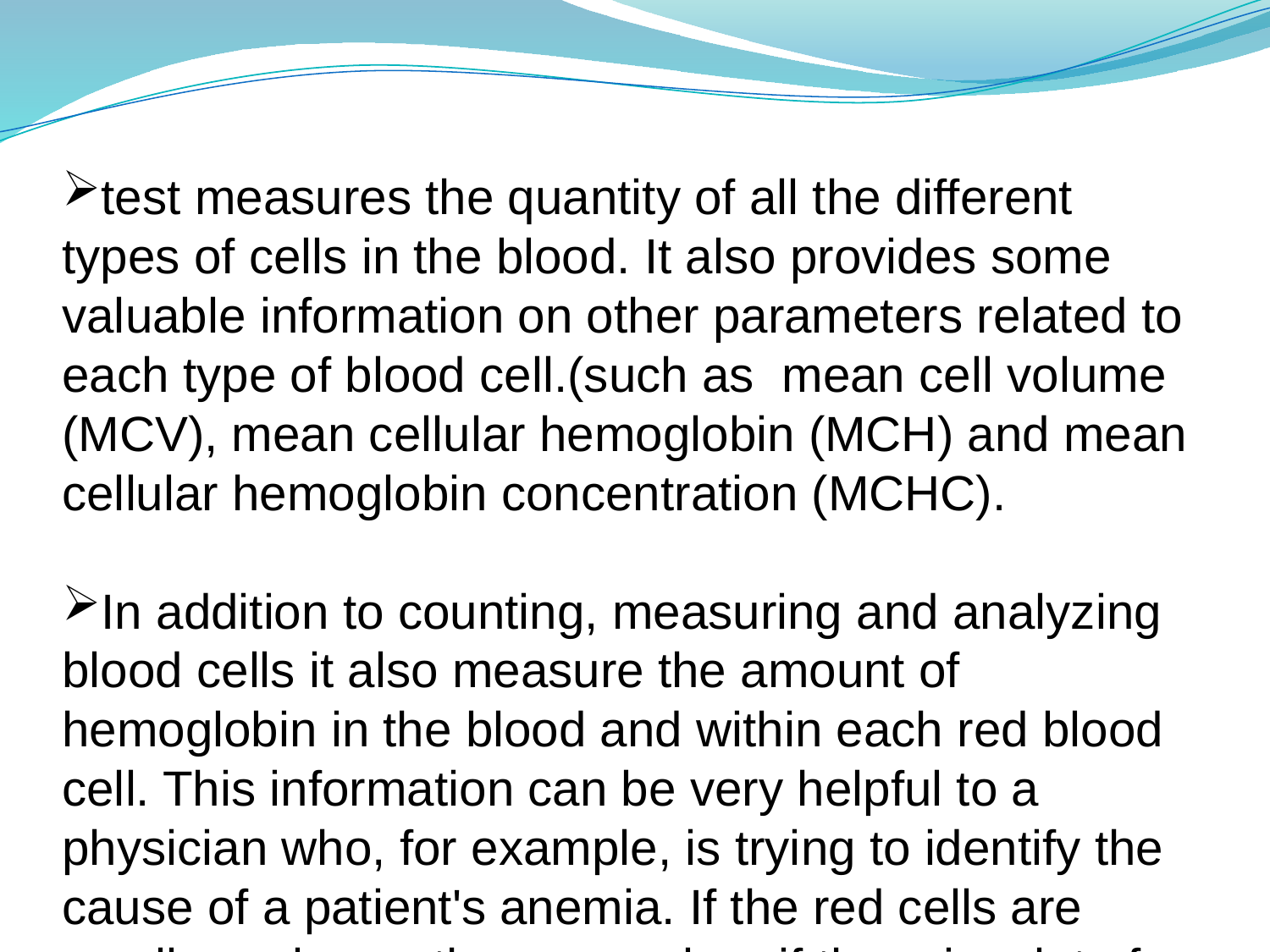

test measures the quantity of all the different types of cells in the blood. It also provides some valuable information on other parameters related to each type of blood cell.(such as  mean cell volume (MCV), mean cellular hemoglobin (MCH) and mean cellular hemoglobin concentration (MCHC).

In addition to counting, measuring and analyzing blood cells it also measure the amount of hemoglobin in the blood and within each red blood cell. This information can be very helpful to a physician who, for example, is trying to identify the cause of a patient's anemia. If the red cells are smaller or larger than normal, or if there is a lot of variation in the size of the red cells,